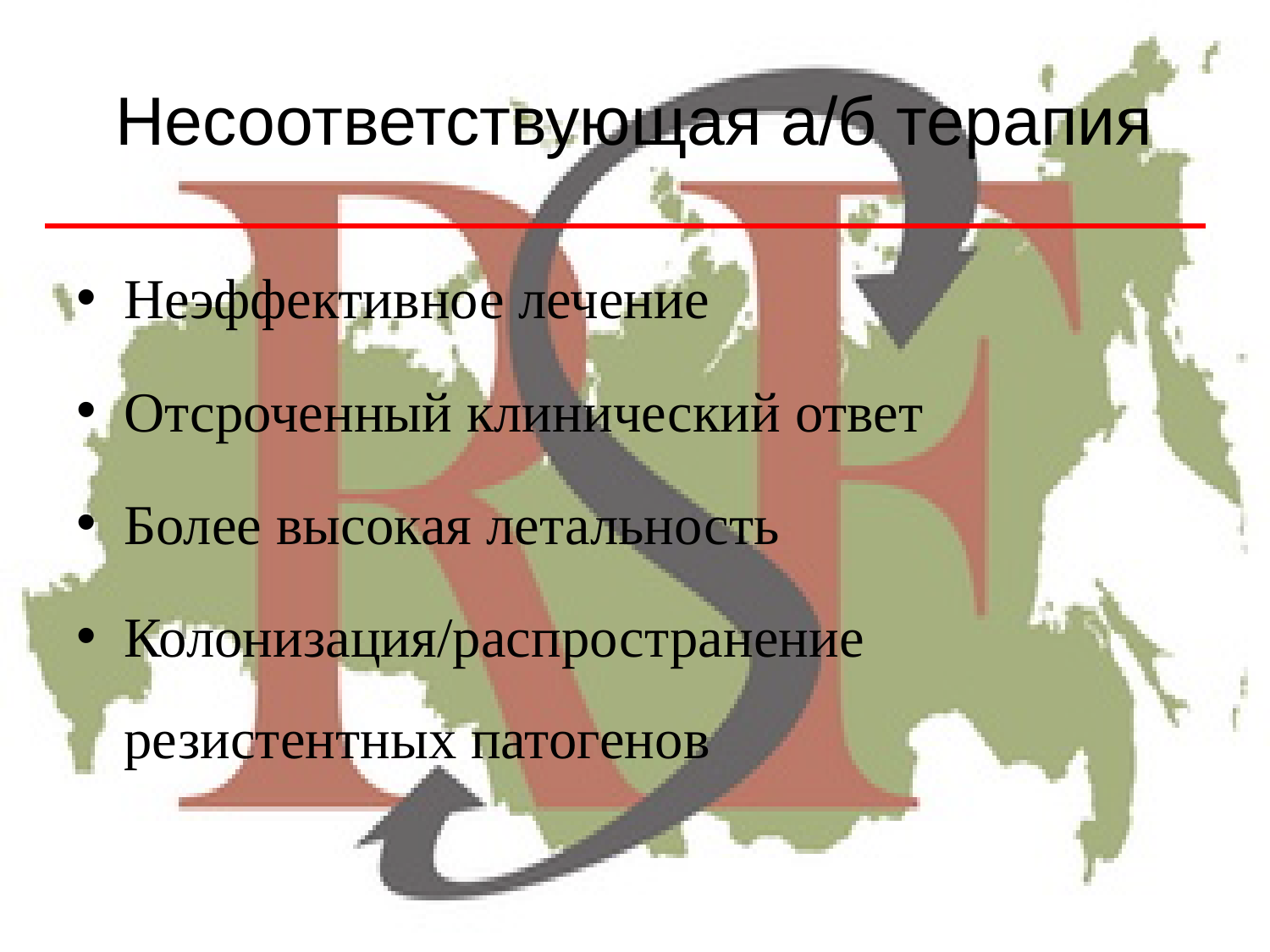

# Несоответствующая а/б терапия
Неэффективное лечение
Отсроченный клинический ответ
Более высокая летальность
Колонизация/распространение резистентных патогенов